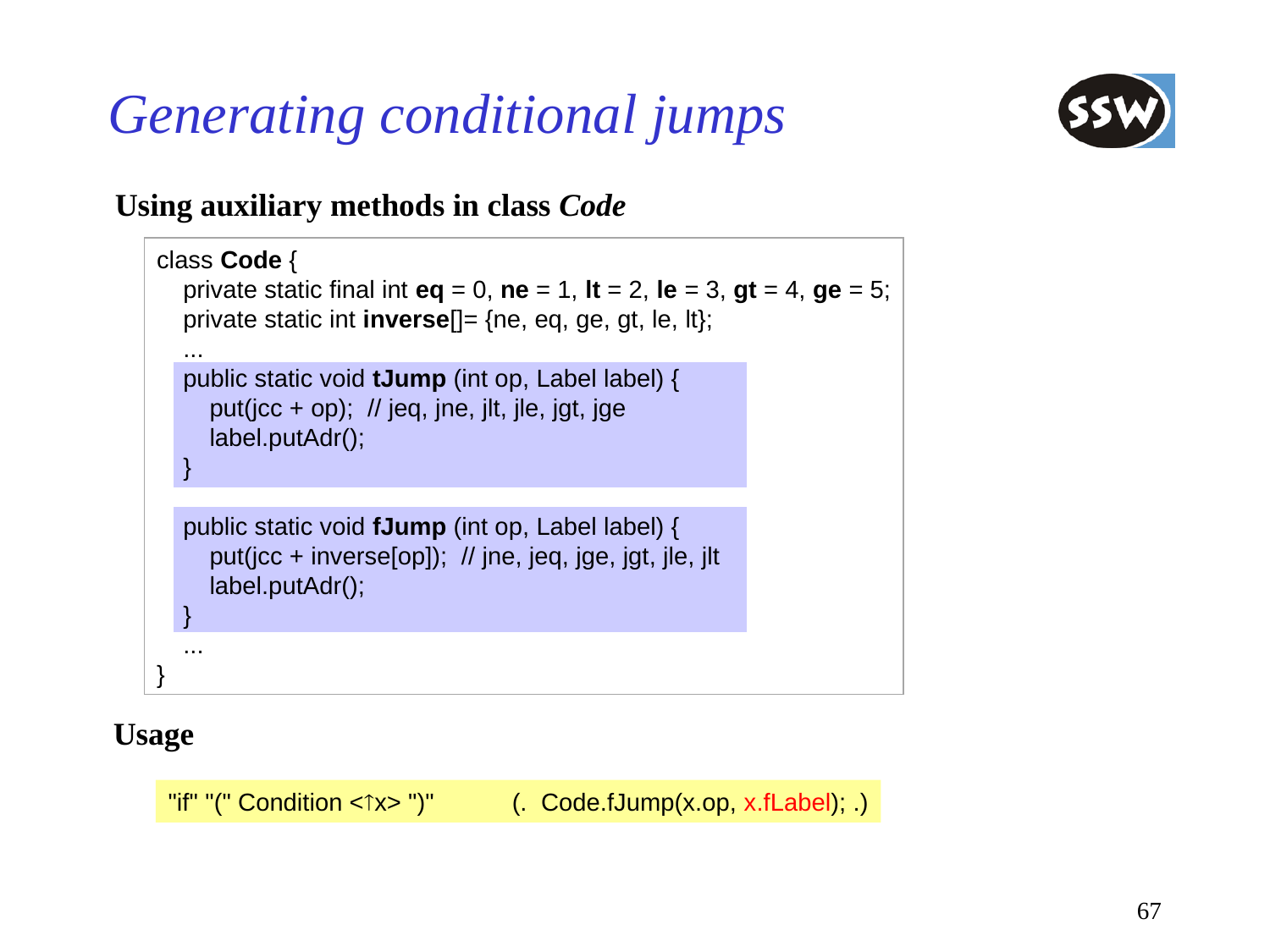

# Generating conditional jumps
Using auxiliary methods in class Code
class Code {
	private static final int eq = 0, ne = 1, lt = 2, le = 3, gt = 4, ge = 5;
	private static int inverse[]= {ne, eq, ge, gt, le, lt};
	...
	public static void tJump (int op, Label label) {
		put(jcc + op);  // jeq, jne, jlt, jle, jgt, jge
		label.putAdr();
	}

	public static void fJump (int op, Label label) {
		put(jcc + inverse[op]);  // jne, jeq, jge, jgt, jle, jlt
		label.putAdr();
	}
	...
}

Usage
"if" "(" Condition <↑x> ")"	(.  Code.fJump(x.op, x.fLabel); .)
67